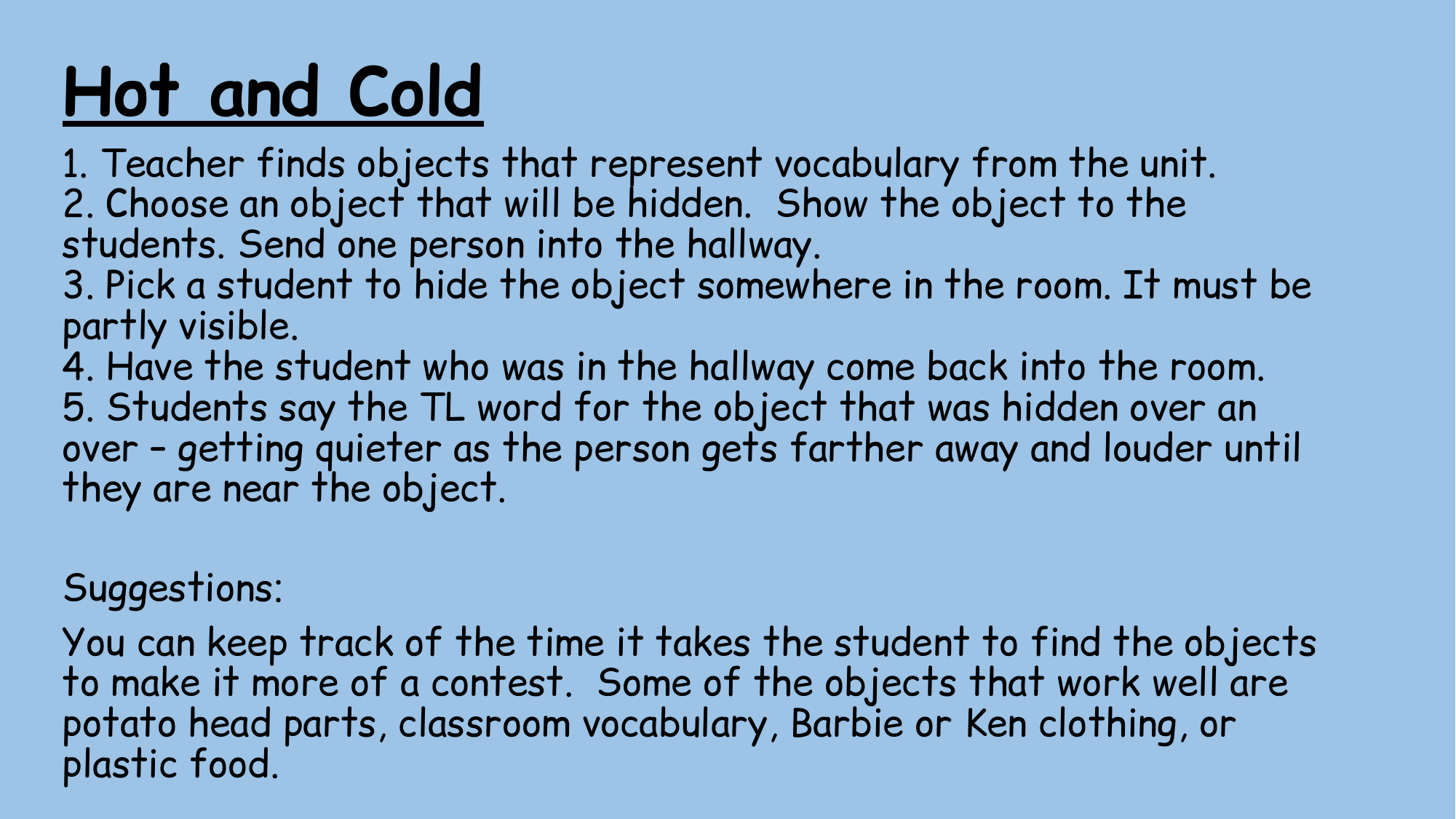

# Hot and Cold
1. Teacher finds objects that represent vocabulary from the unit.
2. Choose an object that will be hidden.  Show the object to the students. Send one person into the hallway.
3. Pick a student to hide the object somewhere in the room. It must be partly visible.
4. Have the student who was in the hallway come back into the room.
5. Students say the TL word for the object that was hidden over an over – getting quieter as the person gets farther away and louder until they are near the object.
Suggestions:
You can keep track of the time it takes the student to find the objects to make it more of a contest.  Some of the objects that work well are potato head parts, classroom vocabulary, Barbie or Ken clothing, or plastic food.